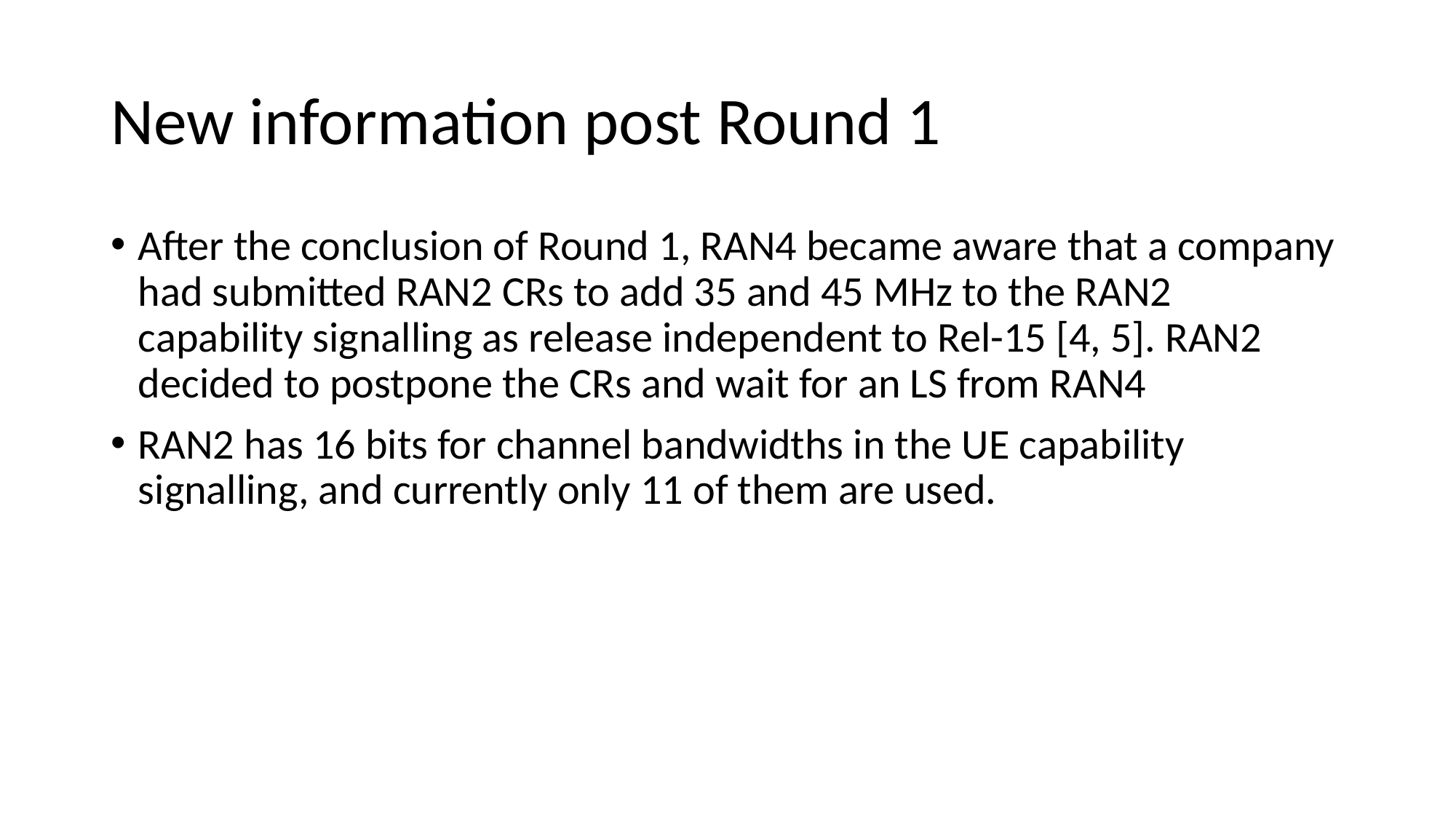

# New information post Round 1
After the conclusion of Round 1, RAN4 became aware that a company had submitted RAN2 CRs to add 35 and 45 MHz to the RAN2 capability signalling as release independent to Rel-15 [4, 5]. RAN2 decided to postpone the CRs and wait for an LS from RAN4
RAN2 has 16 bits for channel bandwidths in the UE capability signalling, and currently only 11 of them are used.